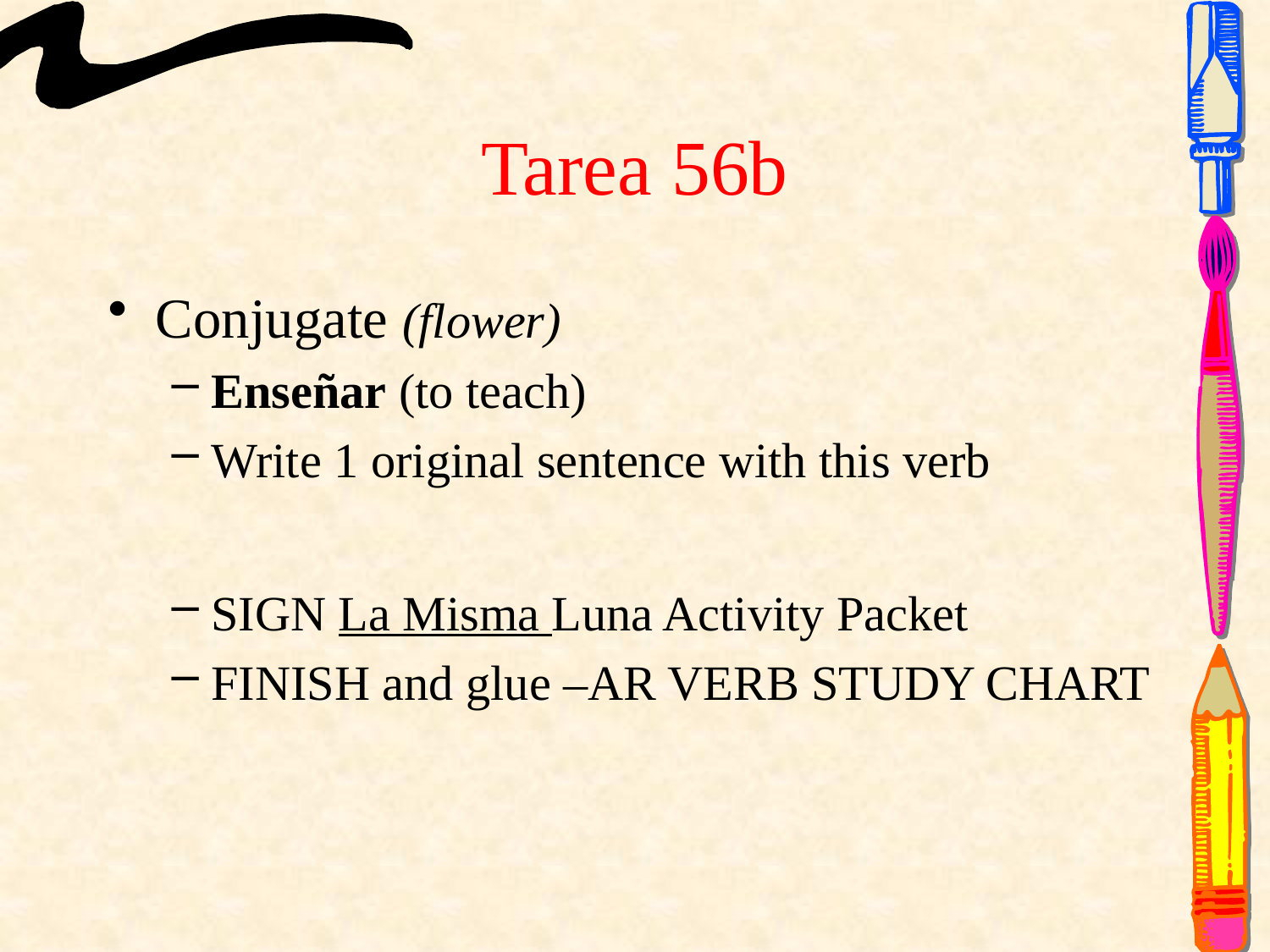

# Tarea 56b
Conjugate (flower)
Enseñar (to teach)
Write 1 original sentence with this verb

SIGN La Misma Luna Activity Packet
FINISH and glue –AR VERB STUDY CHART